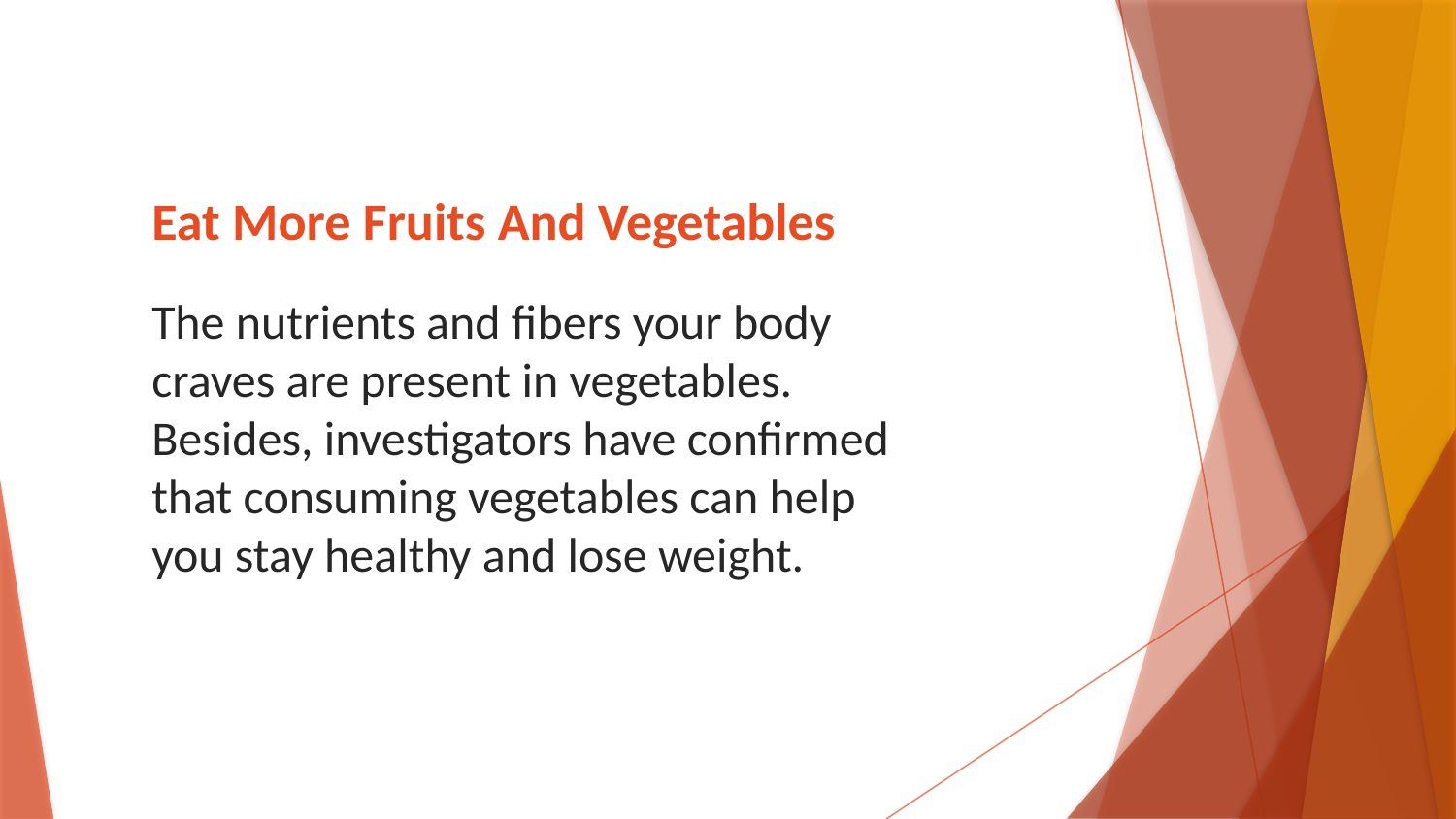

# Eat More Fruits And Vegetables
The nutrients and fibers your body craves are present in vegetables. Besides, investigators have confirmed that consuming vegetables can help you stay healthy and lose weight.